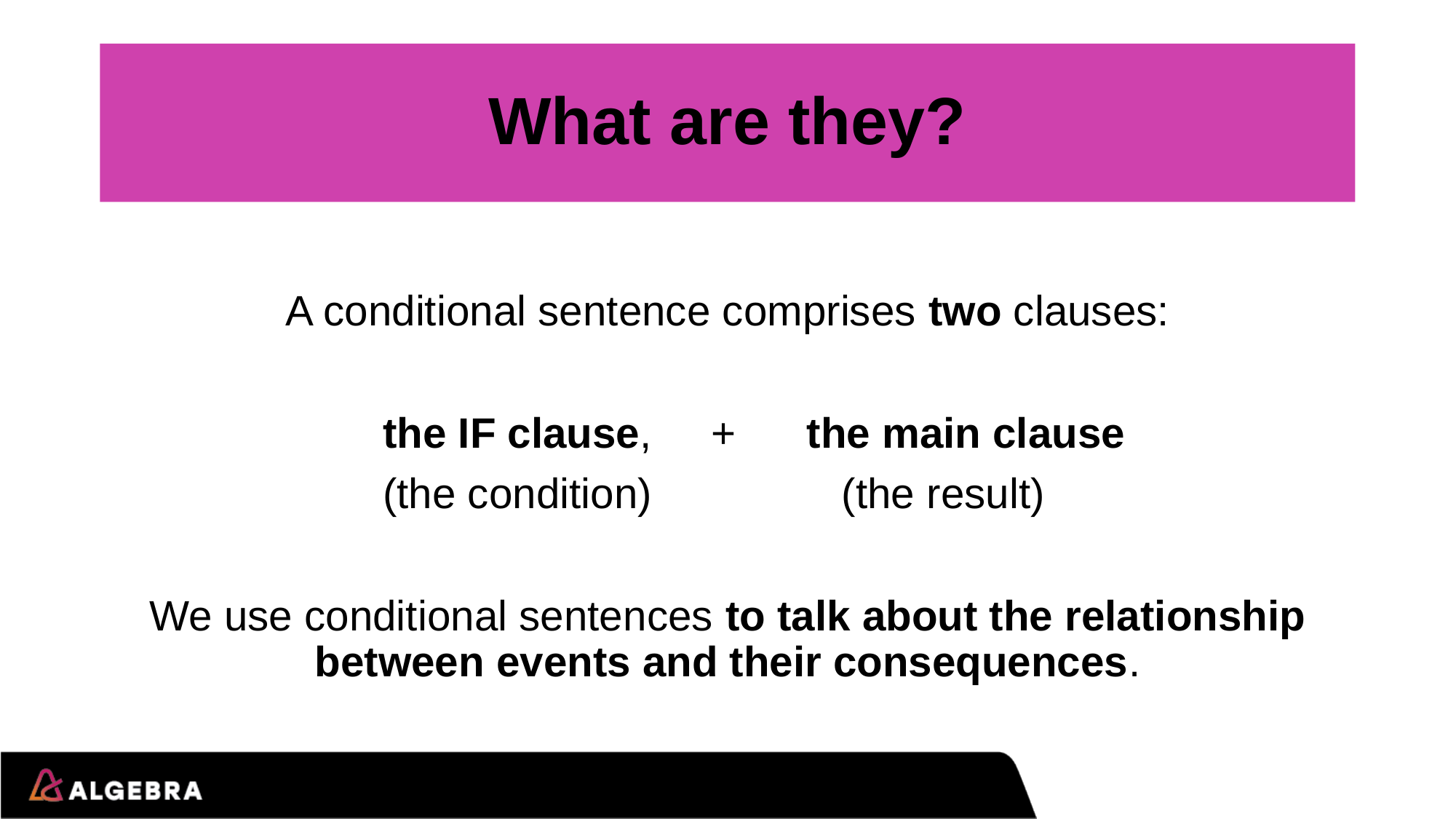

# What are they?

A conditional sentence comprises two clauses:

                       the IF clause,     +      the main clause
                       (the condition)                (the result)

We use conditional sentences to talk about the relationship between events and their consequences.